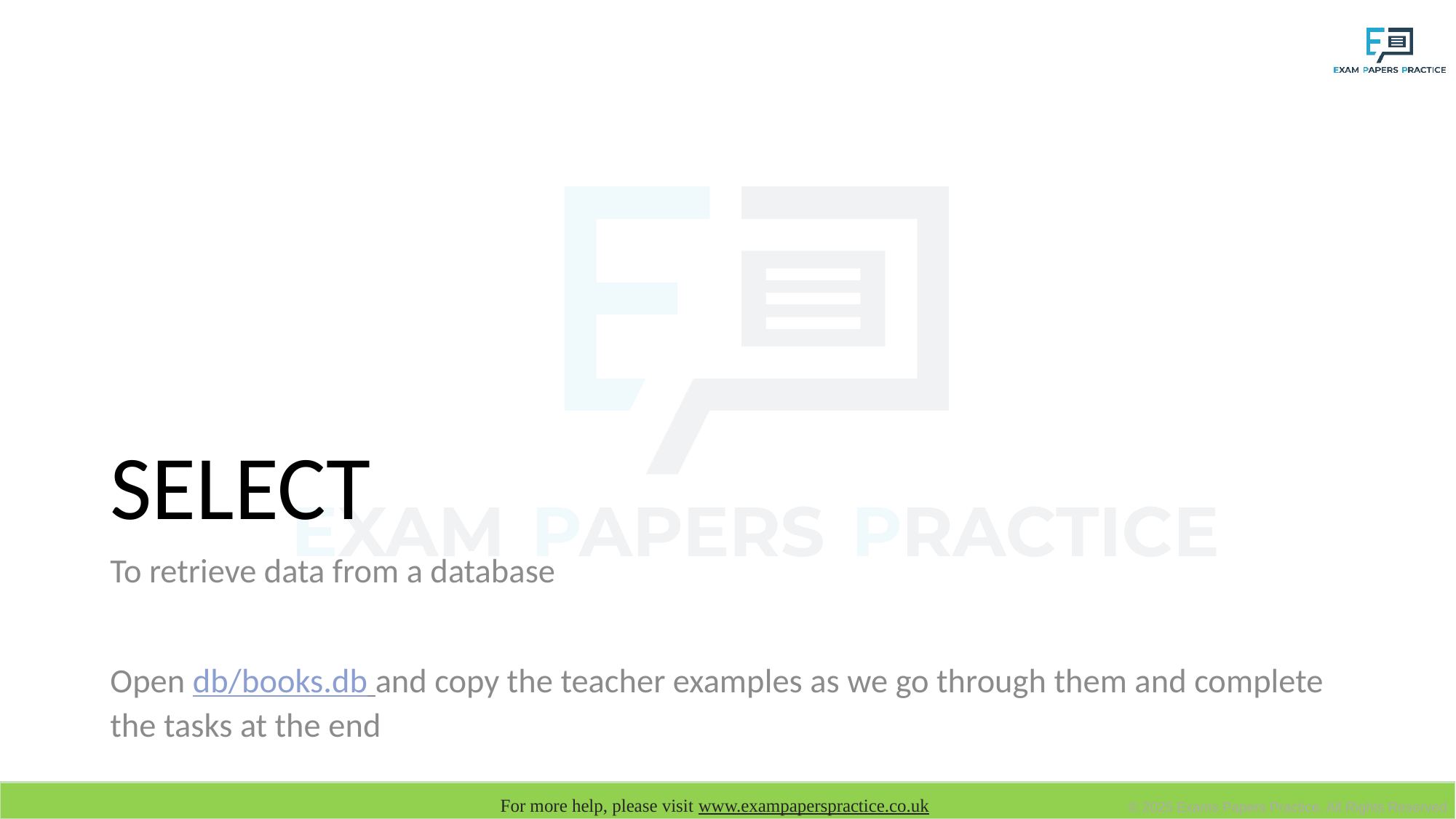

# SELECT
To retrieve data from a database

Open db/books.db and copy the teacher examples as we go through them and complete the tasks at the end